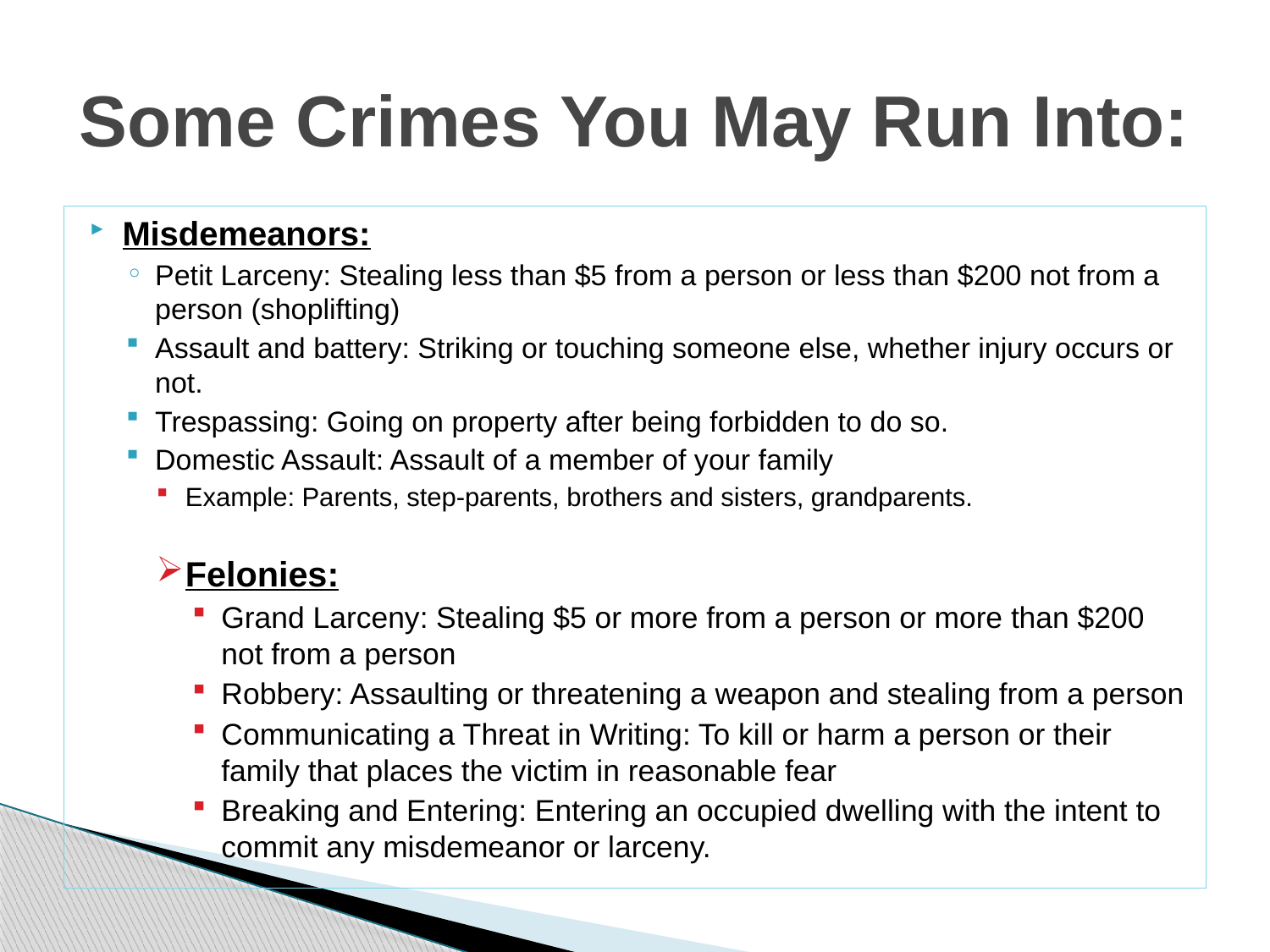

# Some Crimes You May Run Into:
Misdemeanors:
Petit Larceny: Stealing less than $5 from a person or less than $200 not from a person (shoplifting)
Assault and battery: Striking or touching someone else, whether injury occurs or not.
Trespassing: Going on property after being forbidden to do so.
Domestic Assault: Assault of a member of your family
Example: Parents, step-parents, brothers and sisters, grandparents.

Felonies:
Grand Larceny: Stealing $5 or more from a person or more than $200 not from a person
Robbery: Assaulting or threatening a weapon and stealing from a person
Communicating a Threat in Writing: To kill or harm a person or their family that places the victim in reasonable fear
Breaking and Entering: Entering an occupied dwelling with the intent to commit any misdemeanor or larceny.